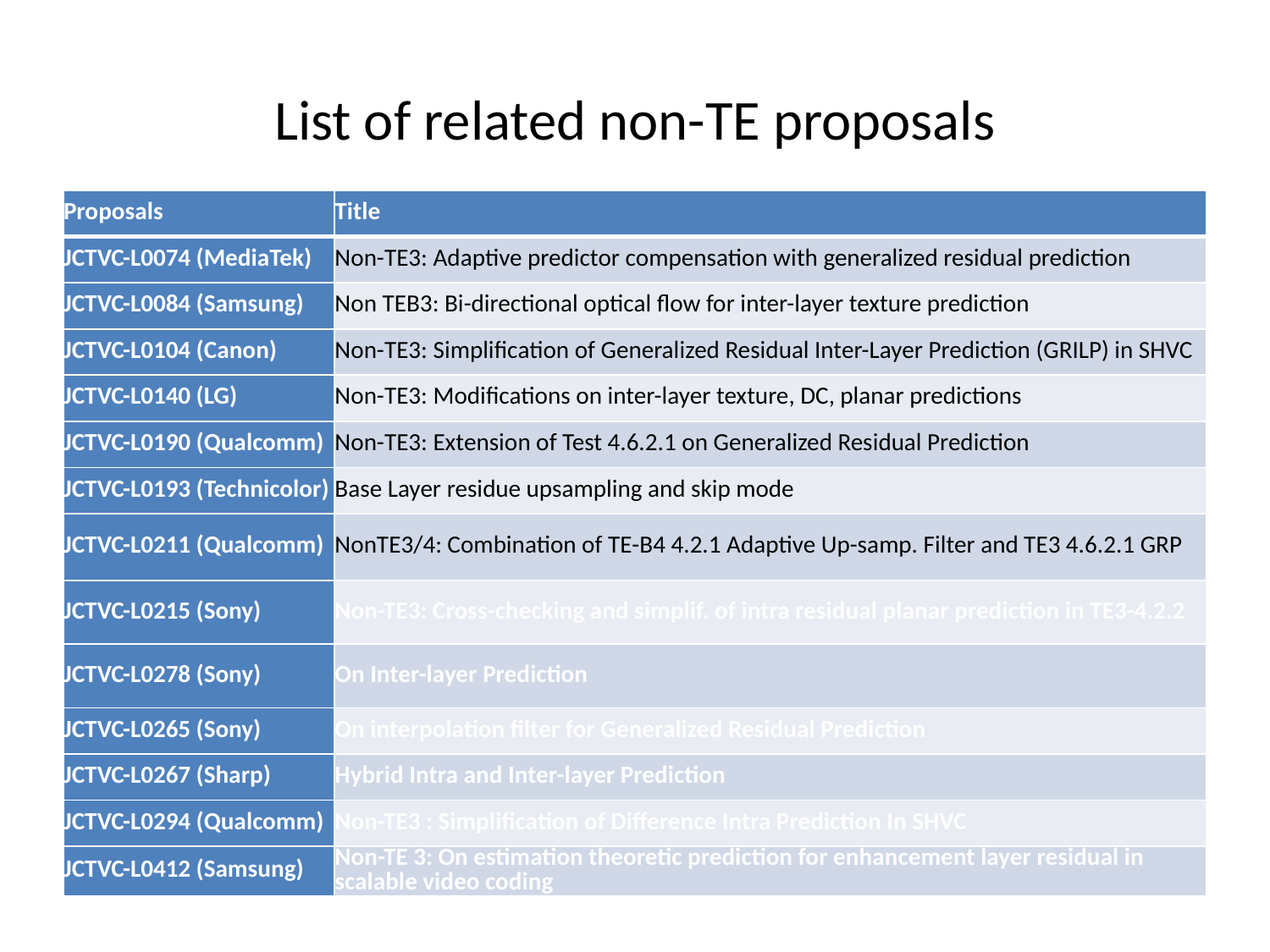

# List of related non-TE proposals
| Proposals | Title |
| --- | --- |
| JCTVC-L0074 (MediaTek) | Non-TE3: Adaptive predictor compensation with generalized residual prediction |
| JCTVC-L0084 (Samsung) | Non TEB3: Bi-directional optical flow for inter-layer texture prediction |
| JCTVC-L0104 (Canon) | Non-TE3: Simplification of Generalized Residual Inter-Layer Prediction (GRILP) in SHVC |
| JCTVC-L0140 (LG) | Non-TE3: Modifications on inter-layer texture, DC, planar predictions |
| JCTVC-L0190 (Qualcomm) | Non-TE3: Extension of Test 4.6.2.1 on Generalized Residual Prediction |
| JCTVC-L0193 (Technicolor) | Base Layer residue upsampling and skip mode |
| JCTVC-L0211 (Qualcomm) | NonTE3/4: Combination of TE-B4 4.2.1 Adaptive Up-samp. Filter and TE3 4.6.2.1 GRP |
| JCTVC-L0215 (Sony) | Non-TE3: Cross-checking and simplif. of intra residual planar prediction in TE3-4.2.2 |
| JCTVC-L0278 (Sony) | On Inter-layer Prediction |
| JCTVC-L0265 (Sony) | On interpolation filter for Generalized Residual Prediction |
| JCTVC-L0267 (Sharp) | Hybrid Intra and Inter-layer Prediction |
| JCTVC-L0294 (Qualcomm) | Non-TE3 : Simplification of Difference Intra Prediction In SHVC |
| JCTVC-L0412 (Samsung) | Non-TE 3: On estimation theoretic prediction for enhancement layer residual in scalable video coding |